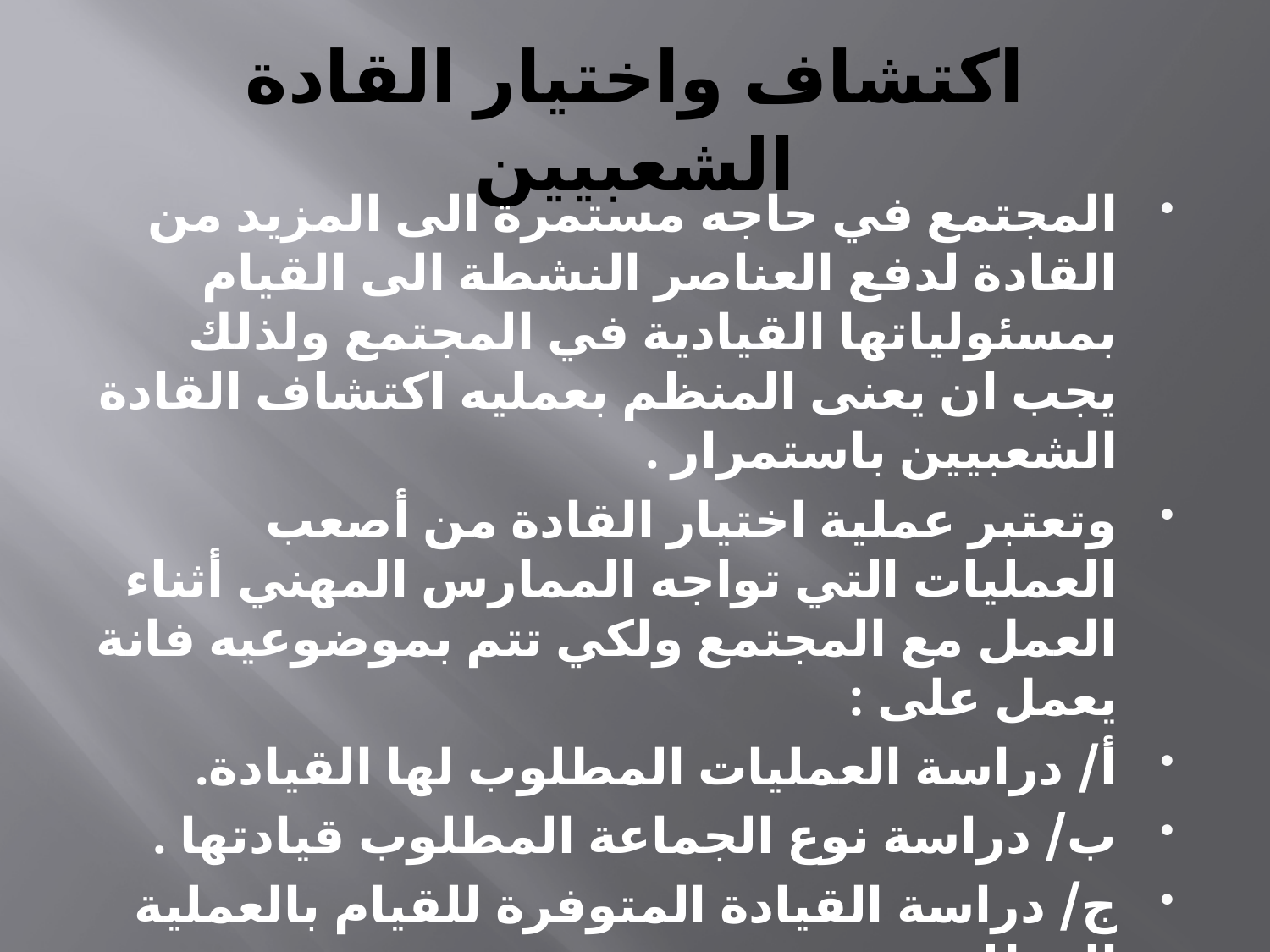

# اكتشاف واختيار القادة الشعبيين
المجتمع في حاجه مستمرة الى المزيد من القادة لدفع العناصر النشطة الى القيام بمسئولياتها القيادية في المجتمع ولذلك يجب ان يعنى المنظم بعمليه اكتشاف القادة الشعبيين باستمرار .
وتعتبر عملية اختيار القادة من أصعب العمليات التي تواجه الممارس المهني أثناء العمل مع المجتمع ولكي تتم بموضوعيه فانة يعمل على :
أ/ دراسة العمليات المطلوب لها القيادة.
ب/ دراسة نوع الجماعة المطلوب قيادتها .
ج/ دراسة القيادة المتوفرة للقيام بالعملية المطلوبة .